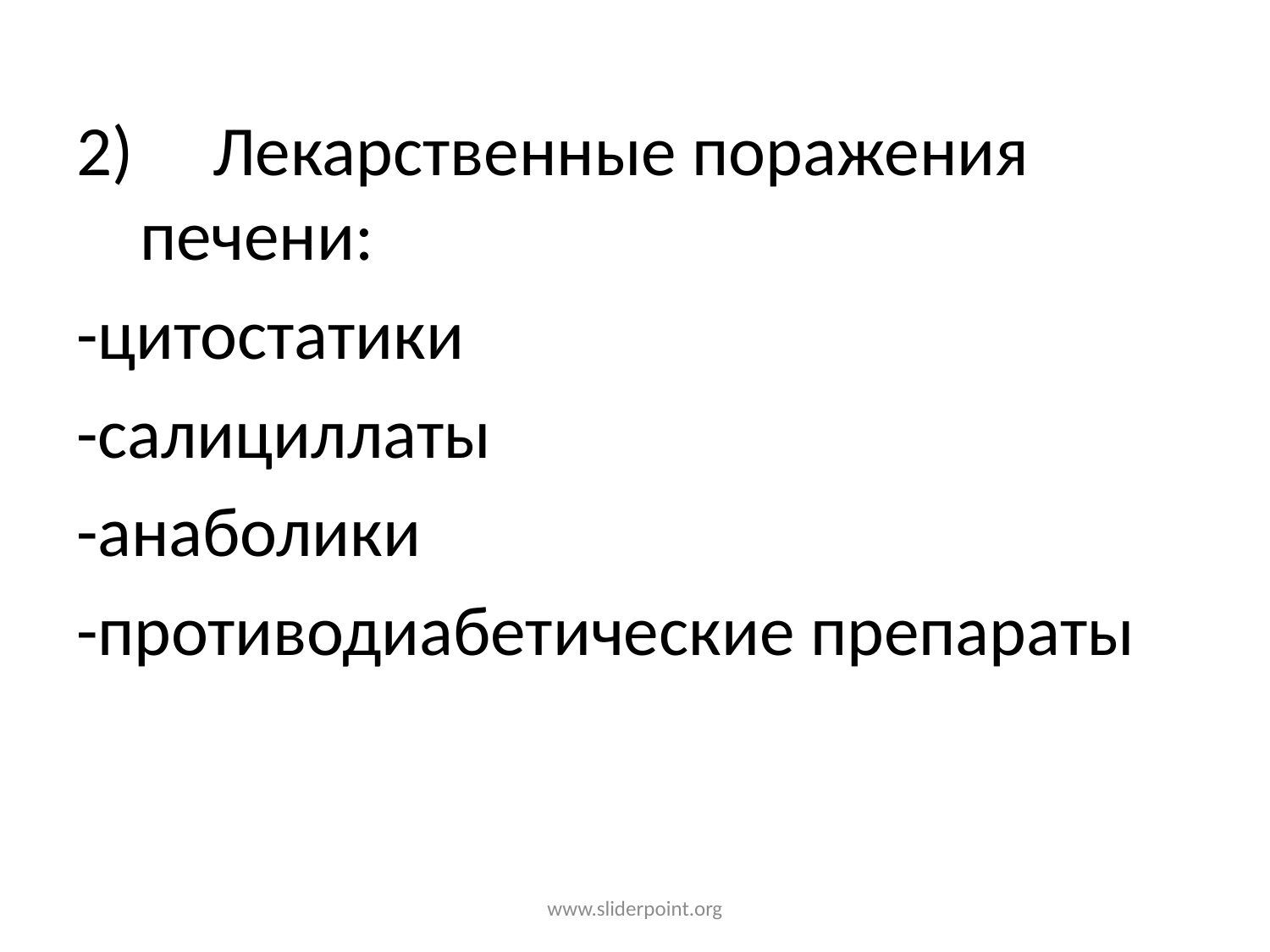

2)     Лекарственные поражения печени:
-цитостатики
-салициллаты
-анаболики
-противодиабетические препараты

www.sliderpoint.org